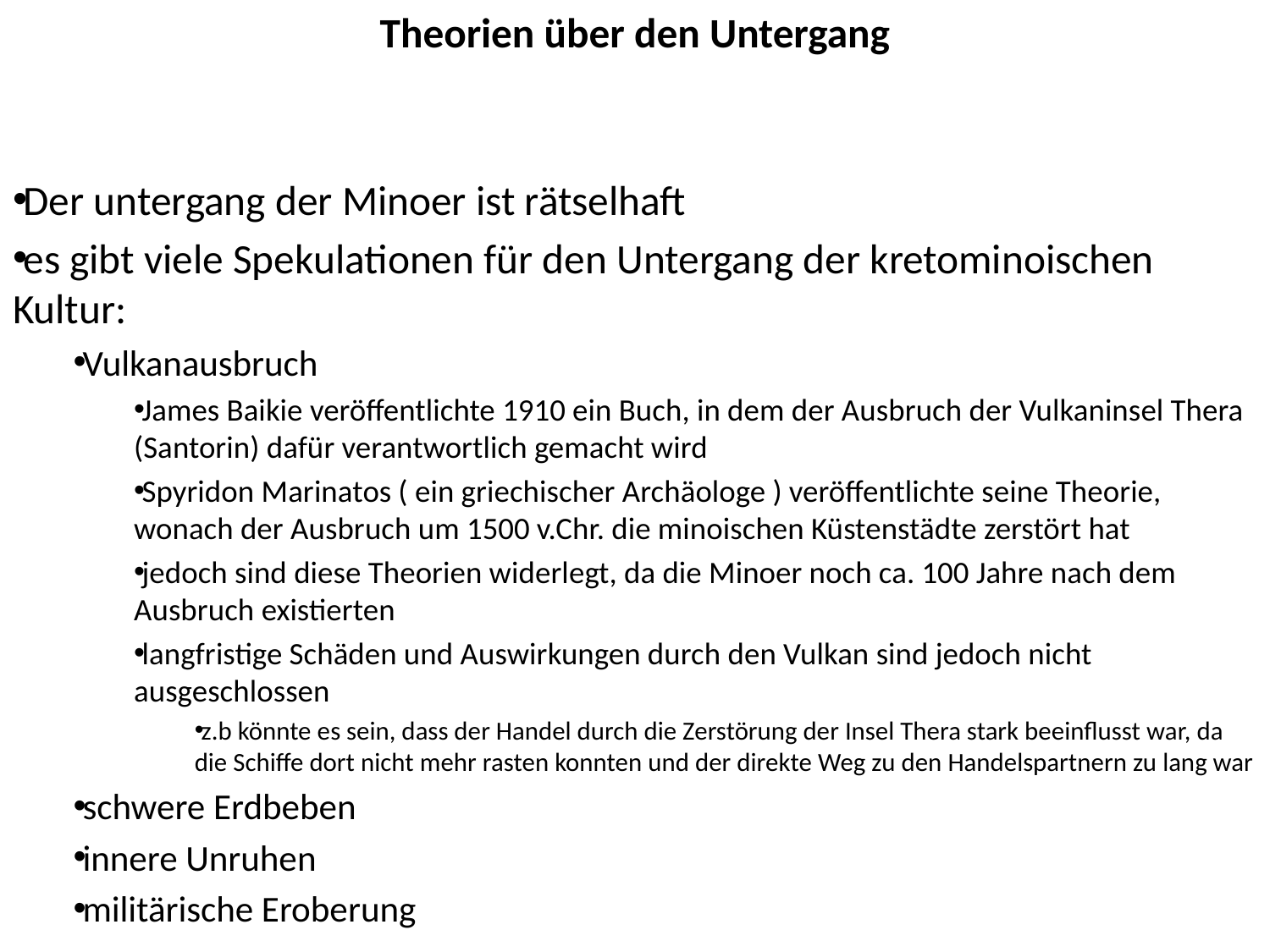

Theorien über den Untergang

Der untergang der Minoer ist rätselhaft
es gibt viele Spekulationen für den Untergang der kretominoischen Kultur:
Vulkanausbruch
James Baikie veröffentlichte 1910 ein Buch, in dem der Ausbruch der Vulkaninsel Thera (Santorin) dafür verantwortlich gemacht wird
Spyridon Marinatos ( ein griechischer Archäologe ) veröffentlichte seine Theorie, wonach der Ausbruch um 1500 v.Chr. die minoischen Küstenstädte zerstört hat
jedoch sind diese Theorien widerlegt, da die Minoer noch ca. 100 Jahre nach dem Ausbruch existierten
langfristige Schäden und Auswirkungen durch den Vulkan sind jedoch nicht ausgeschlossen
z.b könnte es sein, dass der Handel durch die Zerstörung der Insel Thera stark beeinflusst war, da die Schiffe dort nicht mehr rasten konnten und der direkte Weg zu den Handelspartnern zu lang war
schwere Erdbeben
innere Unruhen
militärische Eroberung